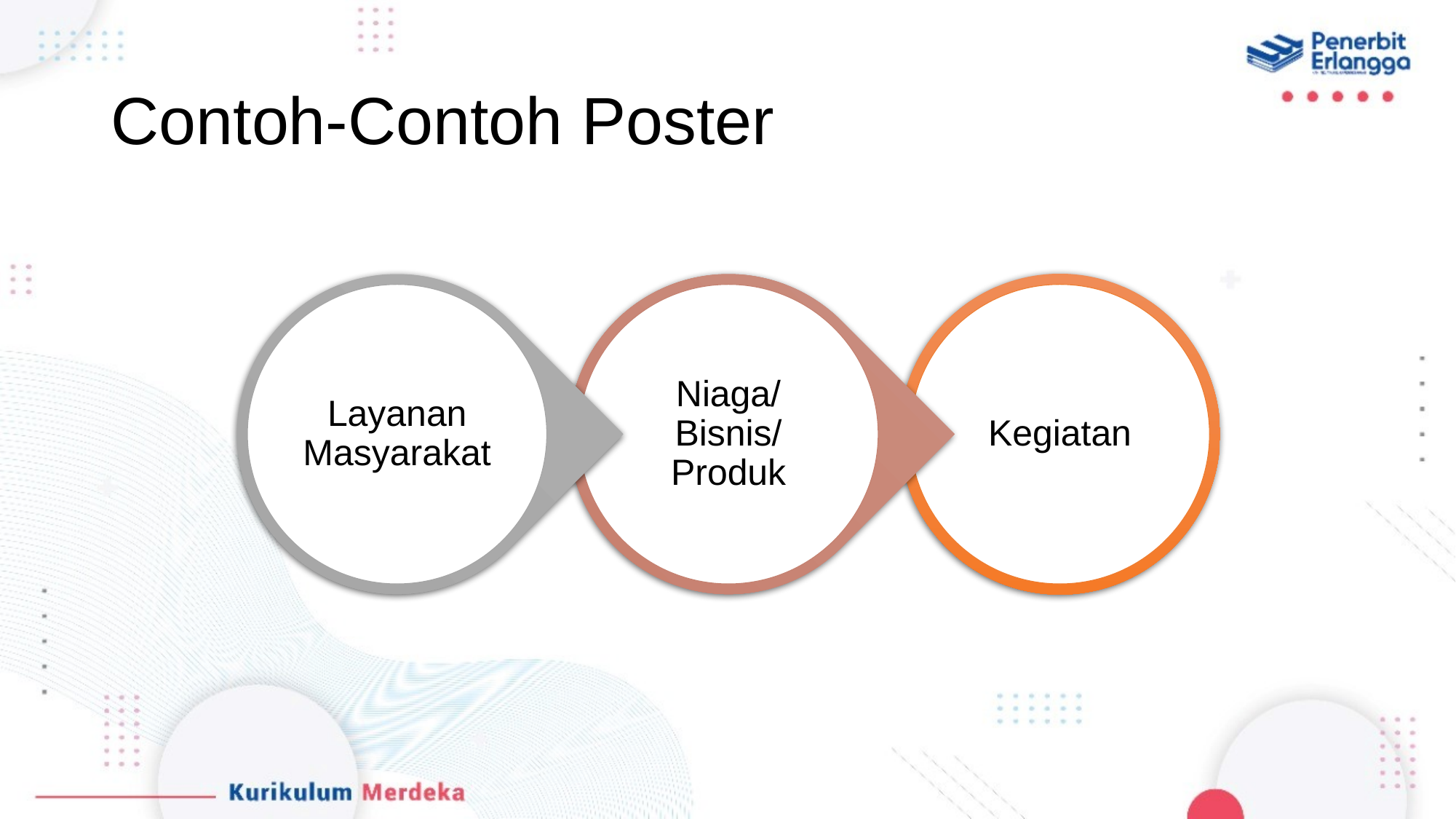

# Contoh-Contoh Poster

Layanan Masyarakat
Niaga/Bisnis/Produk
Kegiatan